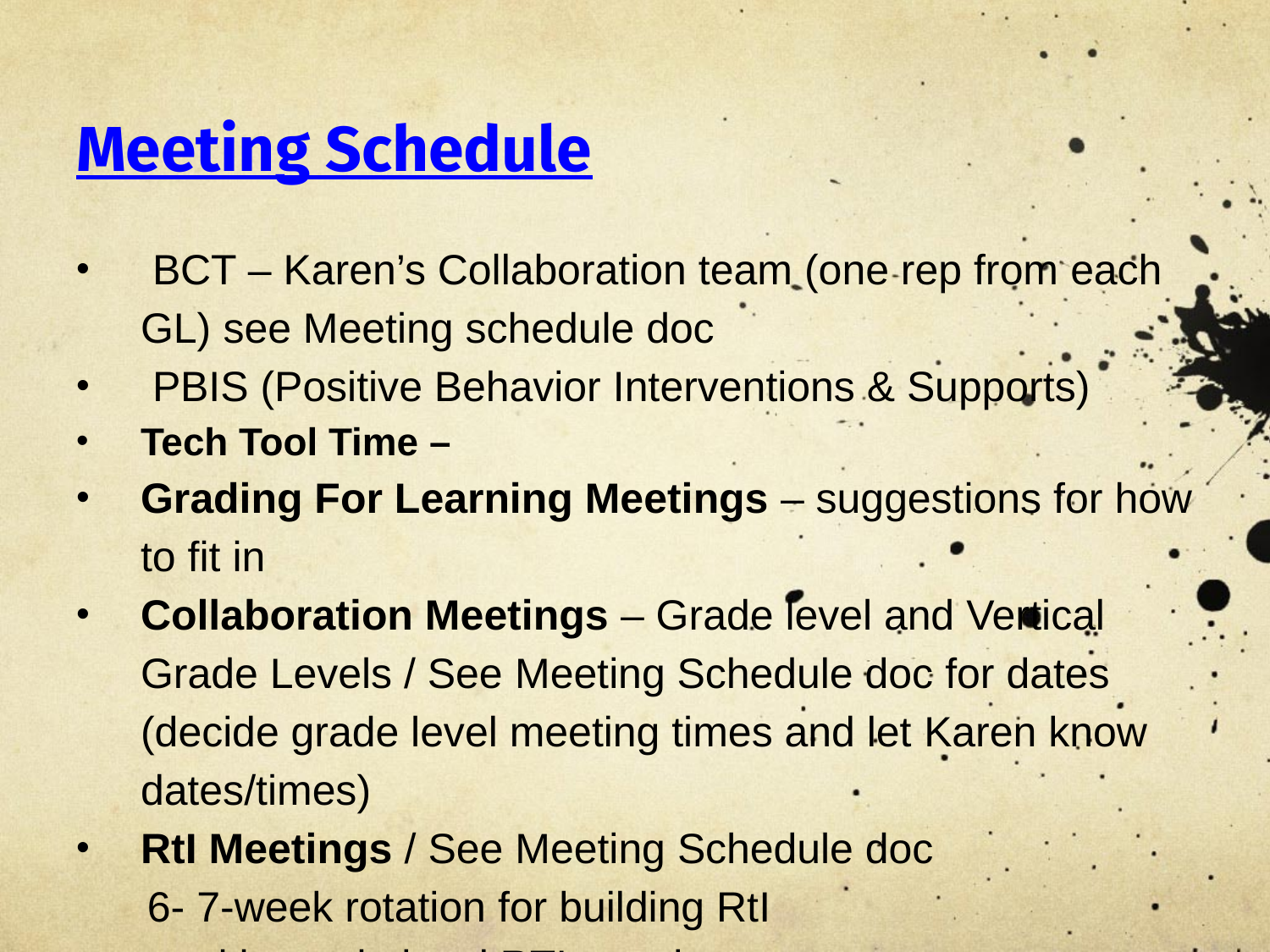

# Meeting Schedule
 BCT – Karen’s Collaboration team (one rep from each GL) see Meeting schedule doc
 PBIS (Positive Behavior Interventions & Supports)
Tech Tool Time –
Grading For Learning Meetings – suggestions for how to fit in
Collaboration Meetings – Grade level and Vertical Grade Levels / See Meeting Schedule doc for dates (decide grade level meeting times and let Karen know dates/times)
RtI Meetings / See Meeting Schedule doc
      6- 7-week rotation for building RtI
	weekly grade level RTI meetings
Vertical team meetings – different format this year